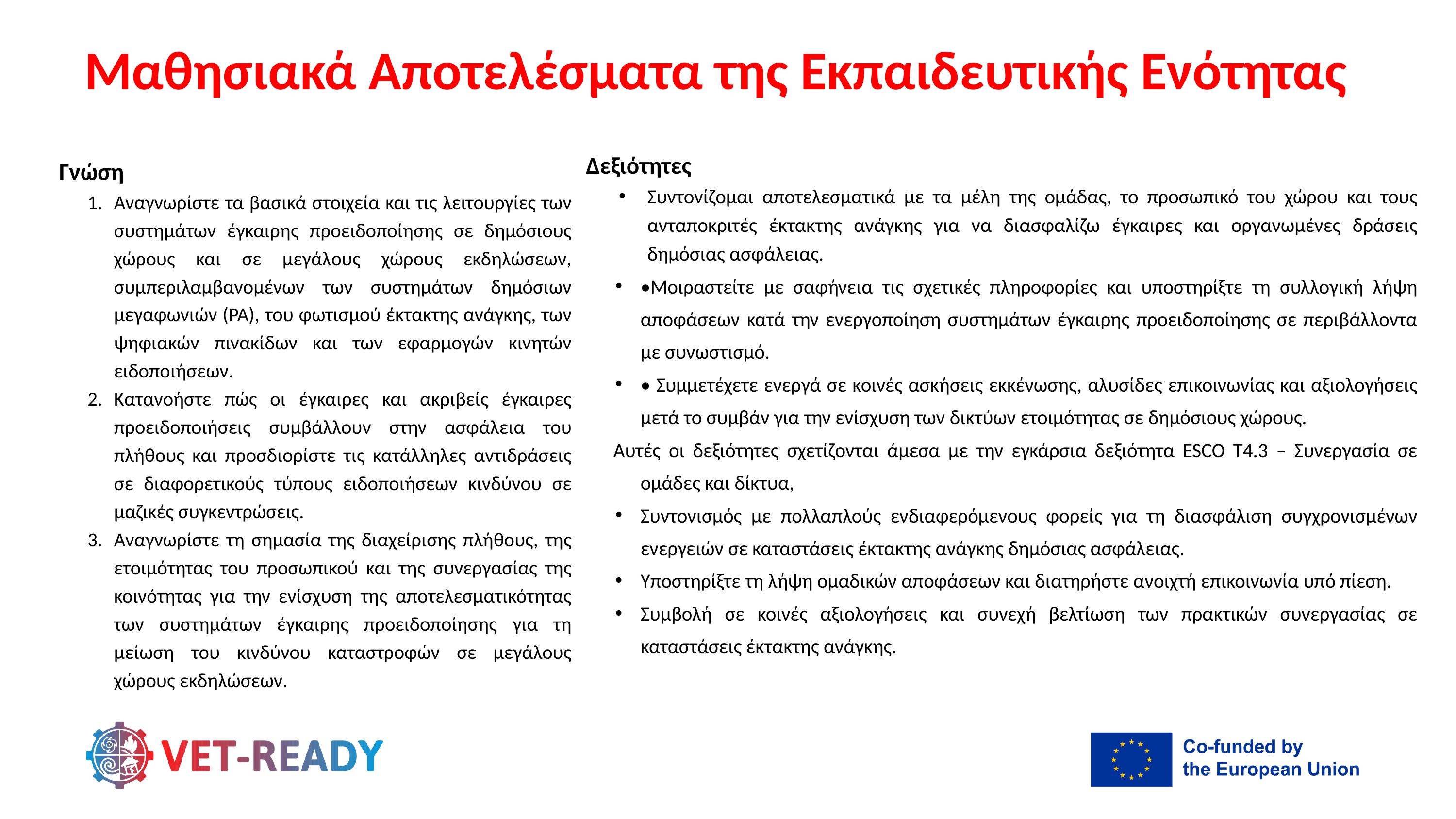

Μαθησιακά Αποτελέσματα της Εκπαιδευτικής Ενότητας
Δεξιότητες
Συντονίζομαι αποτελεσματικά με τα μέλη της ομάδας, το προσωπικό του χώρου και τους ανταποκριτές έκτακτης ανάγκης για να διασφαλίζω έγκαιρες και οργανωμένες δράσεις δημόσιας ασφάλειας.
•Μοιραστείτε με σαφήνεια τις σχετικές πληροφορίες και υποστηρίξτε τη συλλογική λήψη αποφάσεων κατά την ενεργοποίηση συστημάτων έγκαιρης προειδοποίησης σε περιβάλλοντα με συνωστισμό.
• Συμμετέχετε ενεργά σε κοινές ασκήσεις εκκένωσης, αλυσίδες επικοινωνίας και αξιολογήσεις μετά το συμβάν για την ενίσχυση των δικτύων ετοιμότητας σε δημόσιους χώρους.
Αυτές οι δεξιότητες σχετίζονται άμεσα με την εγκάρσια δεξιότητα ESCO T4.3 – Συνεργασία σε ομάδες και δίκτυα,
Συντονισμός με πολλαπλούς ενδιαφερόμενους φορείς για τη διασφάλιση συγχρονισμένων ενεργειών σε καταστάσεις έκτακτης ανάγκης δημόσιας ασφάλειας.
Υποστηρίξτε τη λήψη ομαδικών αποφάσεων και διατηρήστε ανοιχτή επικοινωνία υπό πίεση.
Συμβολή σε κοινές αξιολογήσεις και συνεχή βελτίωση των πρακτικών συνεργασίας σε καταστάσεις έκτακτης ανάγκης.
Γνώση
Αναγνωρίστε τα βασικά στοιχεία και τις λειτουργίες των συστημάτων έγκαιρης προειδοποίησης σε δημόσιους χώρους και σε μεγάλους χώρους εκδηλώσεων, συμπεριλαμβανομένων των συστημάτων δημόσιων μεγαφωνιών (PA), του φωτισμού έκτακτης ανάγκης, των ψηφιακών πινακίδων και των εφαρμογών κινητών ειδοποιήσεων.
Κατανοήστε πώς οι έγκαιρες και ακριβείς έγκαιρες προειδοποιήσεις συμβάλλουν στην ασφάλεια του πλήθους και προσδιορίστε τις κατάλληλες αντιδράσεις σε διαφορετικούς τύπους ειδοποιήσεων κινδύνου σε μαζικές συγκεντρώσεις.
Αναγνωρίστε τη σημασία της διαχείρισης πλήθους, της ετοιμότητας του προσωπικού και της συνεργασίας της κοινότητας για την ενίσχυση της αποτελεσματικότητας των συστημάτων έγκαιρης προειδοποίησης για τη μείωση του κινδύνου καταστροφών σε μεγάλους χώρους εκδηλώσεων.